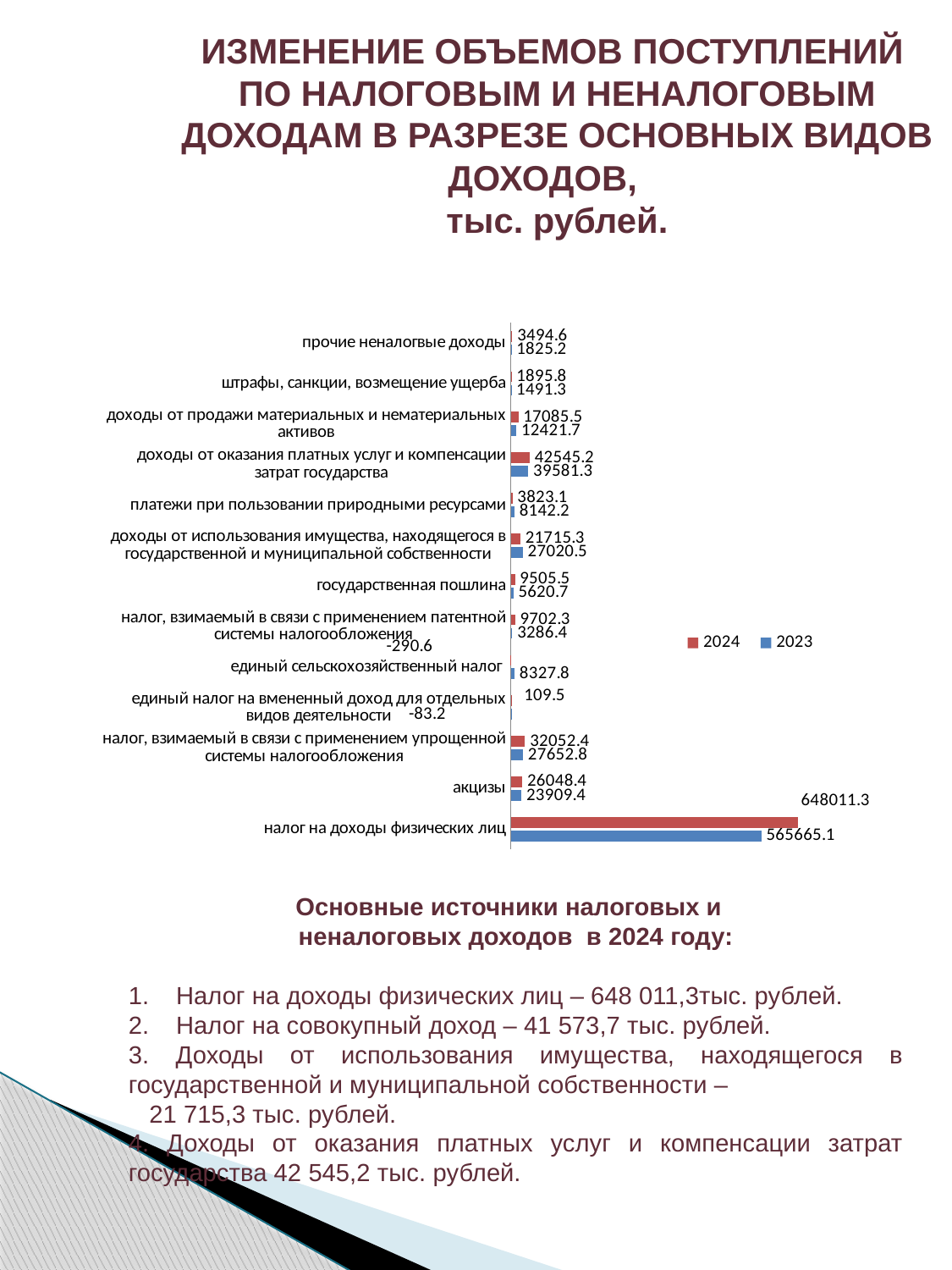

ИЗМЕНЕНИЕ ОБЪЕМОВ ПОСТУПЛЕНИЙ
ПО НАЛОГОВЫМ И НЕНАЛОГОВЫМ ДОХОДАМ В РАЗРЕЗЕ ОСНОВНЫХ ВИДОВ ДОХОДОВ,
тыс. рублей.

### Chart

| Category |  |  |
|---|---|---|
| налог на доходы физических лиц | 565665.1 | 648011.3 |
| акцизы | 23909.4 | 26048.4 |
| налог, взимаемый в связи с применением упрощенной системы налогообложения | 27652.8 | 32052.4 |
| единый налог на вмененный доход для отдельных видов деятельности | -83.2 | 109.5 |
| единый сельскохозяйственный налог  | 8327.8 | -290.6 |
| налог, взимаемый в связи с применением патентной системы налогообложения | 3286.4 | 9702.3 |
| государственная пошлина | 5620.7 | 9505.5 |
| доходы от использования имущества, находящегося в государственной и муниципальной собственности | 27020.5 | 21715.3 |
| платежи при пользовании природными ресурсами | 8142.2 | 3823.1 |
| доходы от оказания платных услуг и компенсации затрат государства | 39581.3 | 42545.2 |
| доходы от продажи материальных и нематериальных активов | 12421.7 | 17085.5 |
| штрафы, санкции, возмещение ущерба | 1491.3 | 1895.8 |
| прочие неналогвые доходы | 1825.2 | 3494.6 |
Основные источники налоговых и
неналоговых доходов  в 2024 году:

Налог на доходы физических лиц – 648 011,3тыс. рублей.
Налог на совокупный доход – 41 573,7 тыс. рублей.
3. Доходы от использования имущества, находящегося в государственной и муниципальной собственности –                             21 715,3 тыс. рублей.
4. Доходы от оказания платных услуг и компенсации затрат государства 42 545,2 тыс. рублей.